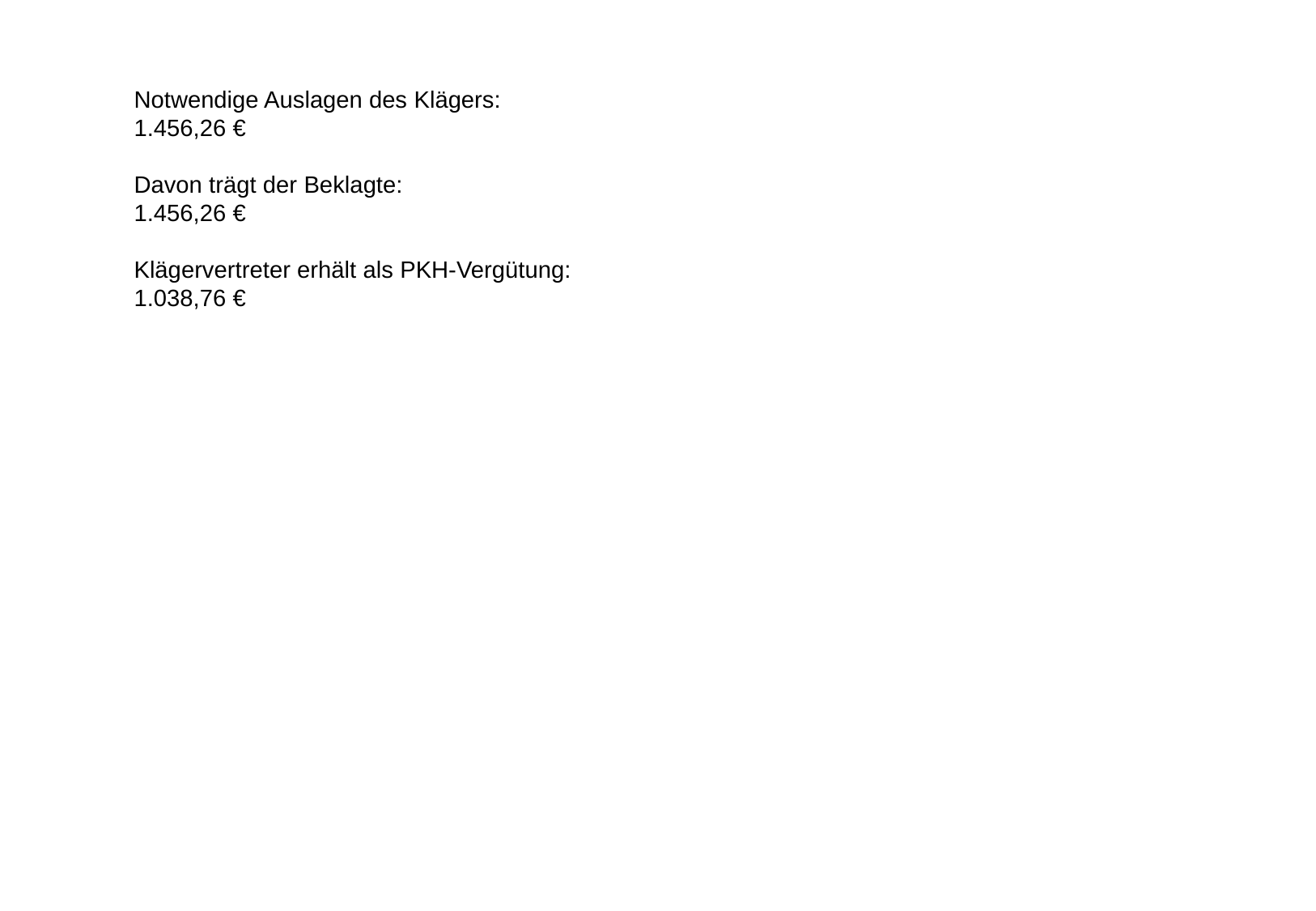

Notwendige Auslagen des Klägers:					1.456,26 €

Davon trägt der Beklagte:						 1.456,26 €

Klägervertreter erhält als PKH-Vergütung:				                 1.038,76 €